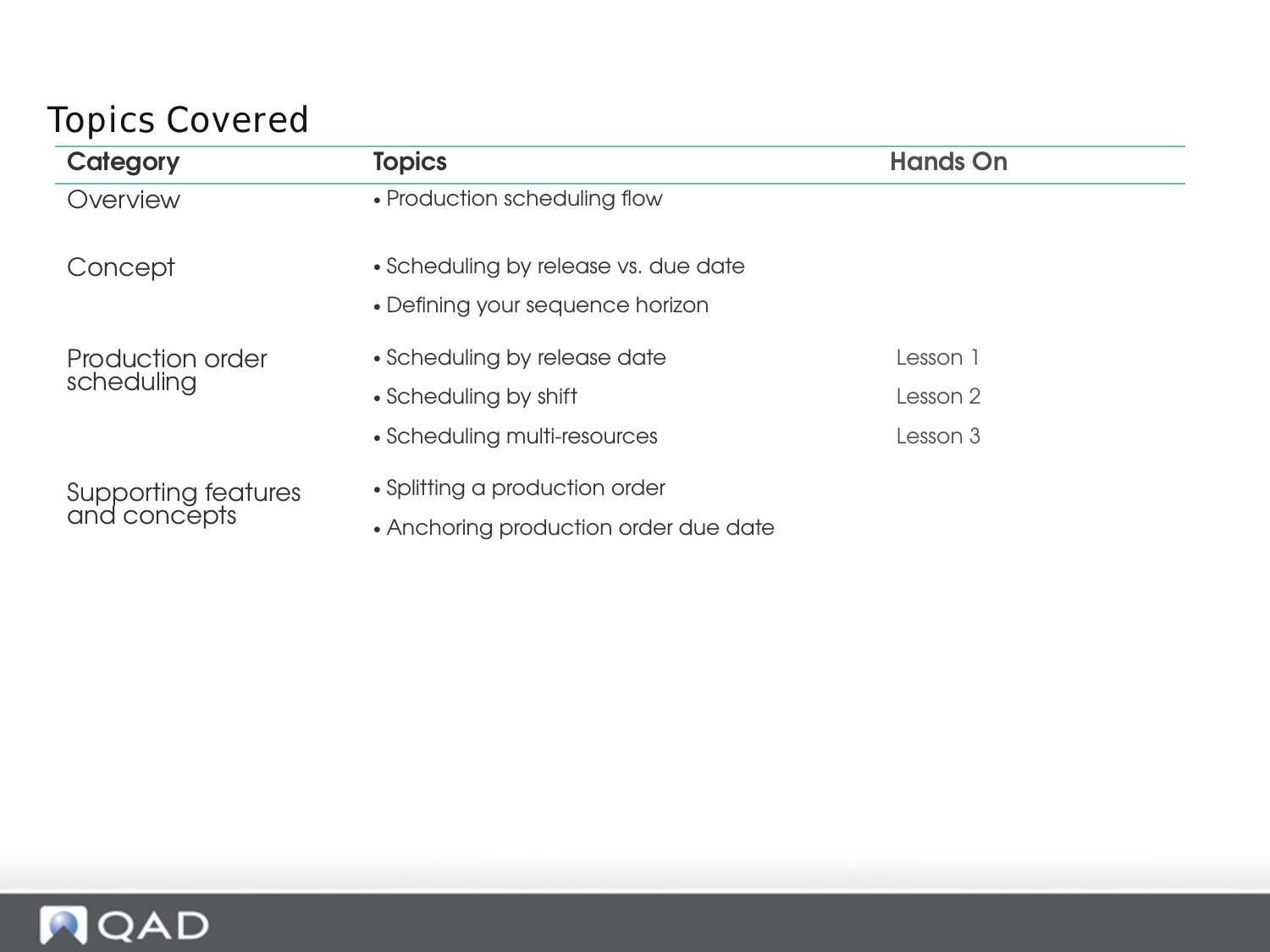

Topics Covered
| Category | Topics | Hands On |
| --- | --- | --- |
| Overview | Production scheduling flow |  |
| Concept | Scheduling by release vs. due date Defining your sequence horizon |  |
| Production order scheduling | Scheduling by release date Scheduling by shift Scheduling multi-resources | Lesson 1 Lesson 2 Lesson 3 |
| Supporting features and concepts | Splitting a production order Anchoring production order due date |  |
|  |  |  |